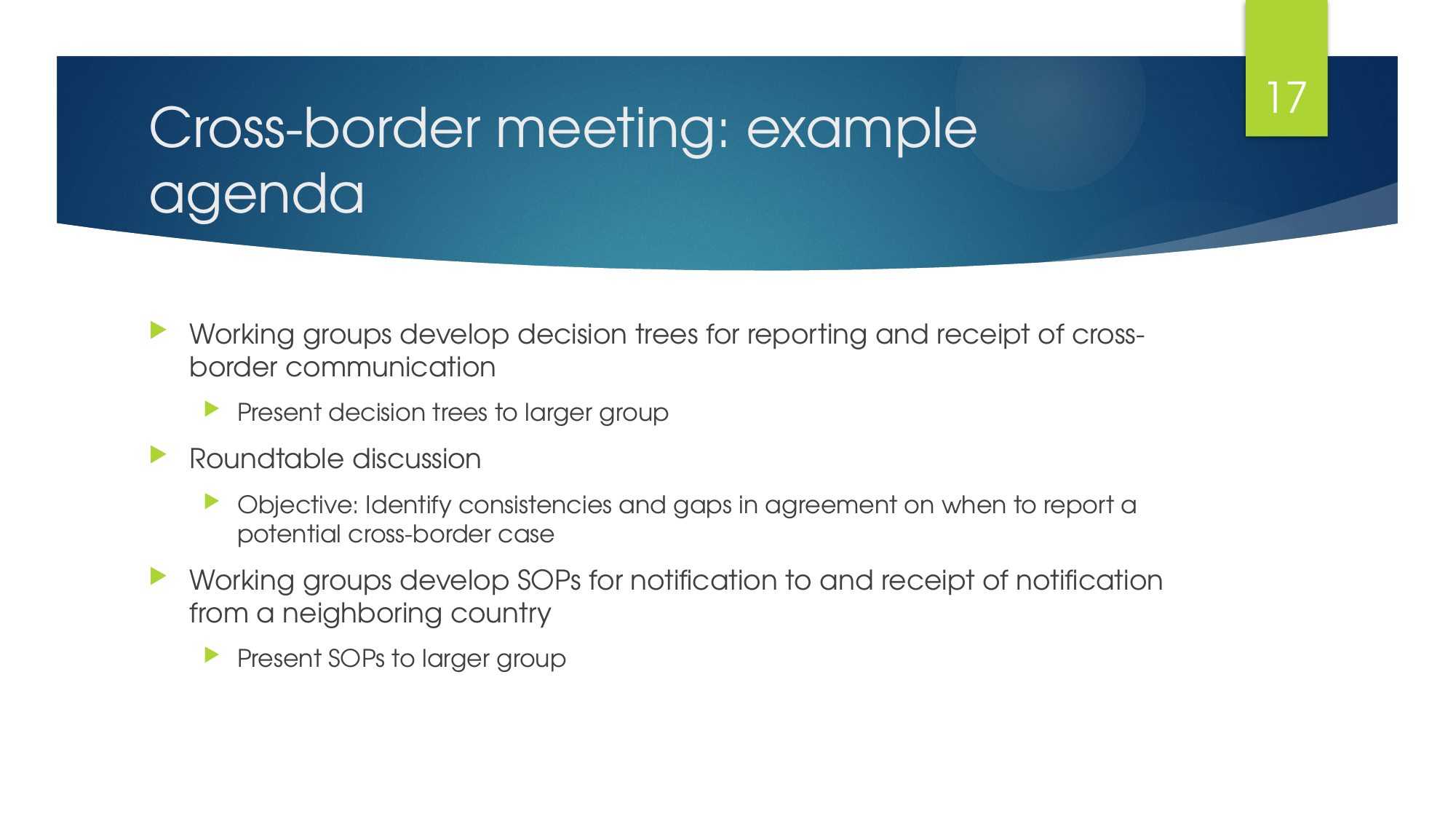

17
# Cross-border meeting: example agenda
Working groups develop decision trees for reporting and receipt of cross-border communication
Present decision trees to larger group
Roundtable discussion
Objective: Identify consistencies and gaps in agreement on when to report a potential cross-border case
Working groups develop SOPs for notification to and receipt of notification from a neighboring country
Present SOPs to larger group